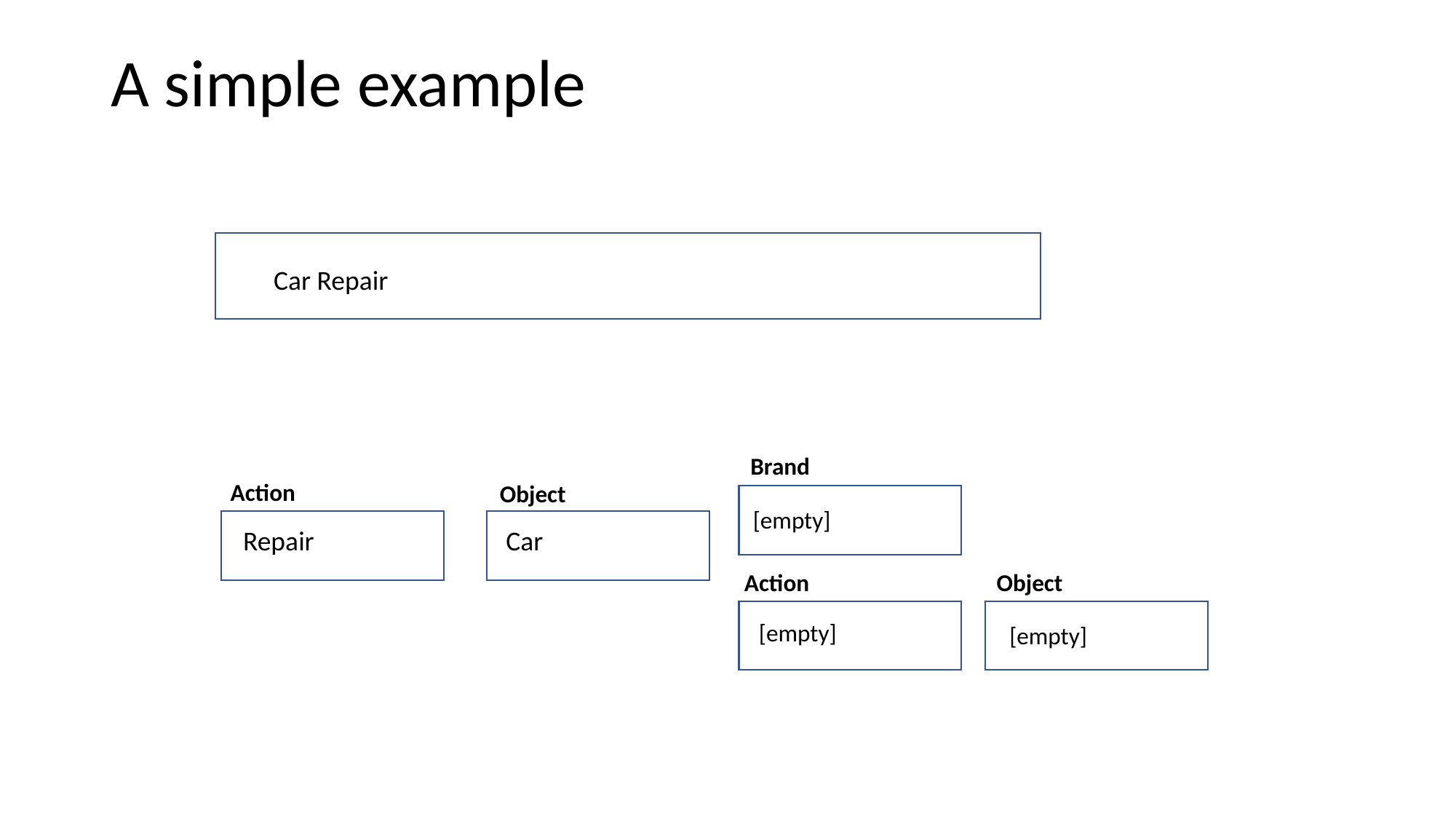

A simple example

Car Repair
Brand
Action
Object

[empty]

Repair
Car
Action
Object

[empty]
[empty]